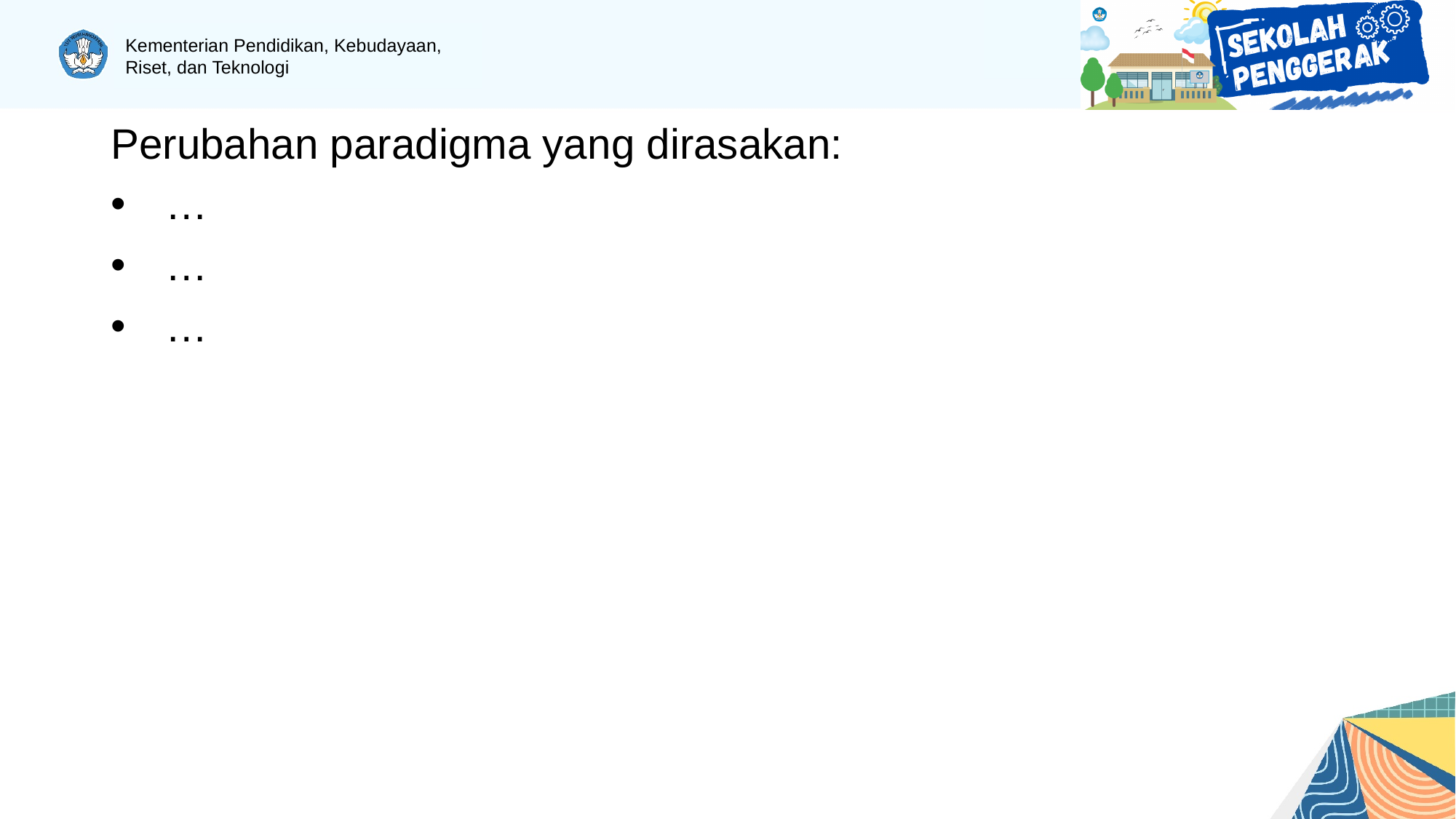

Perubahan paradigma yang dirasakan:
…
…
…